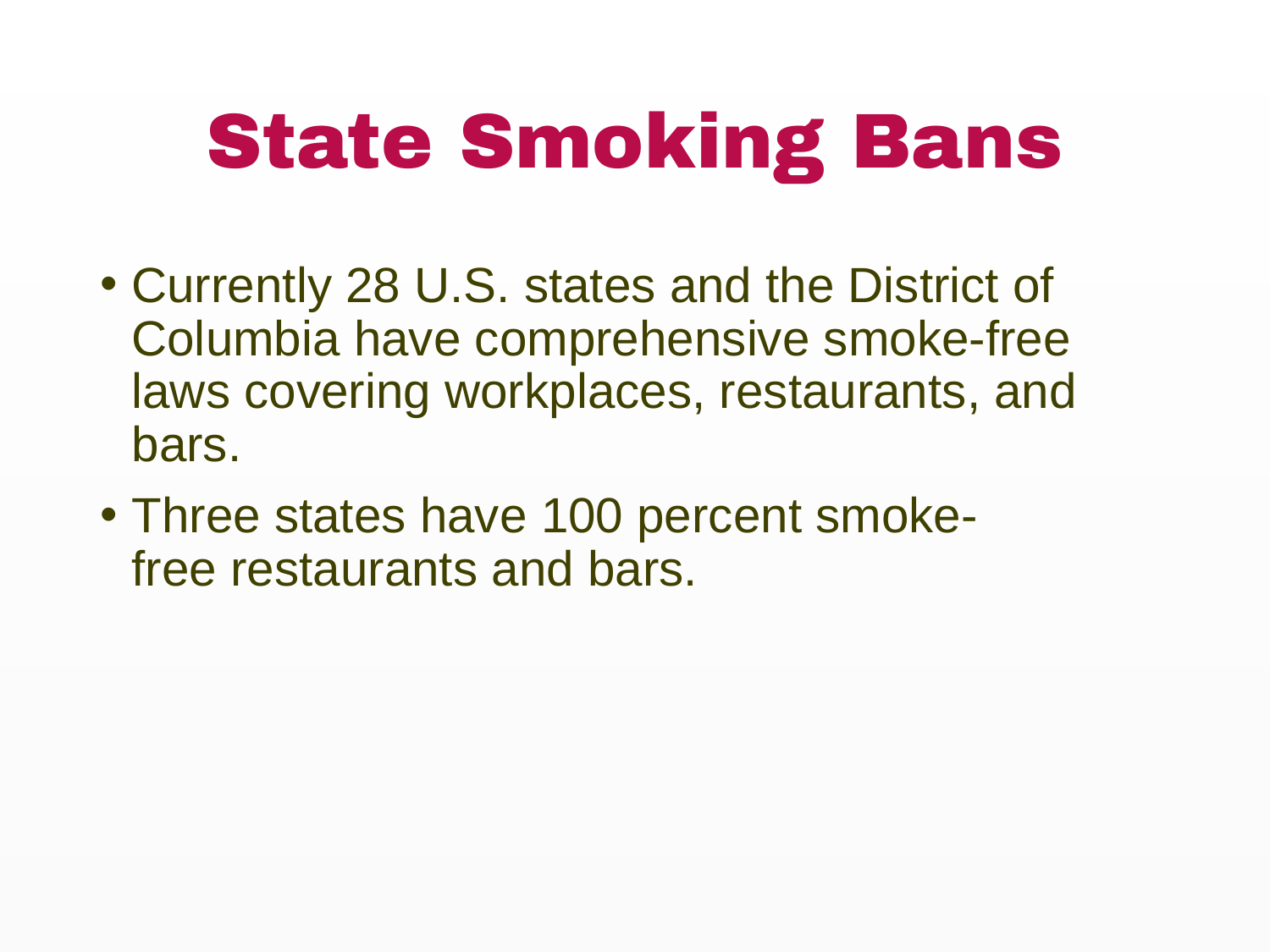

# State Smoking Bans
Currently 28 U.S. states and the District of Columbia have comprehensive smoke-free laws covering workplaces, restaurants, and bars.
Three states have 100 percent smoke-free restaurants and bars.